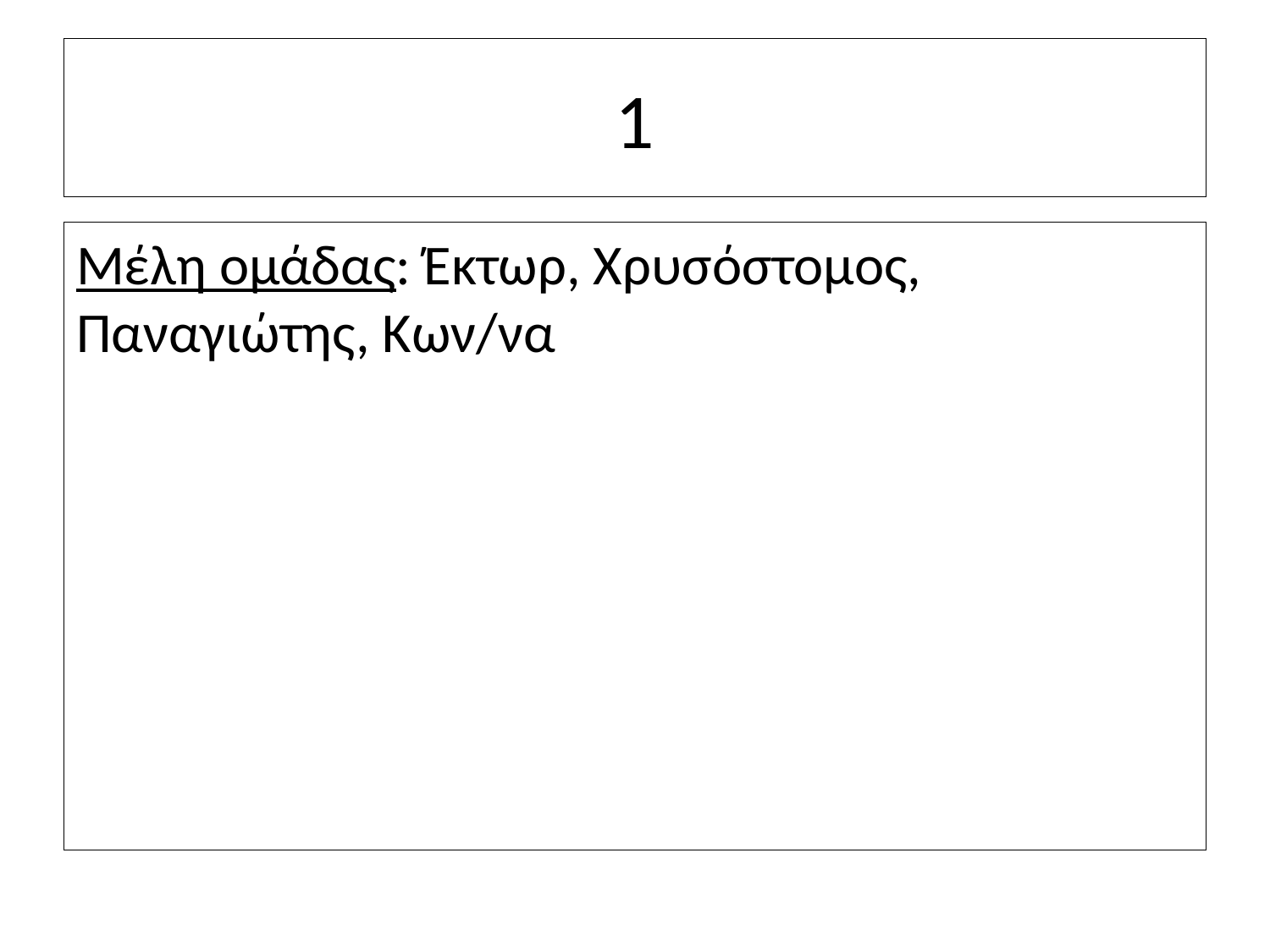

# 1
Μέλη ομάδας: Έκτωρ, Χρυσόστομος, Παναγιώτης, Κων/να